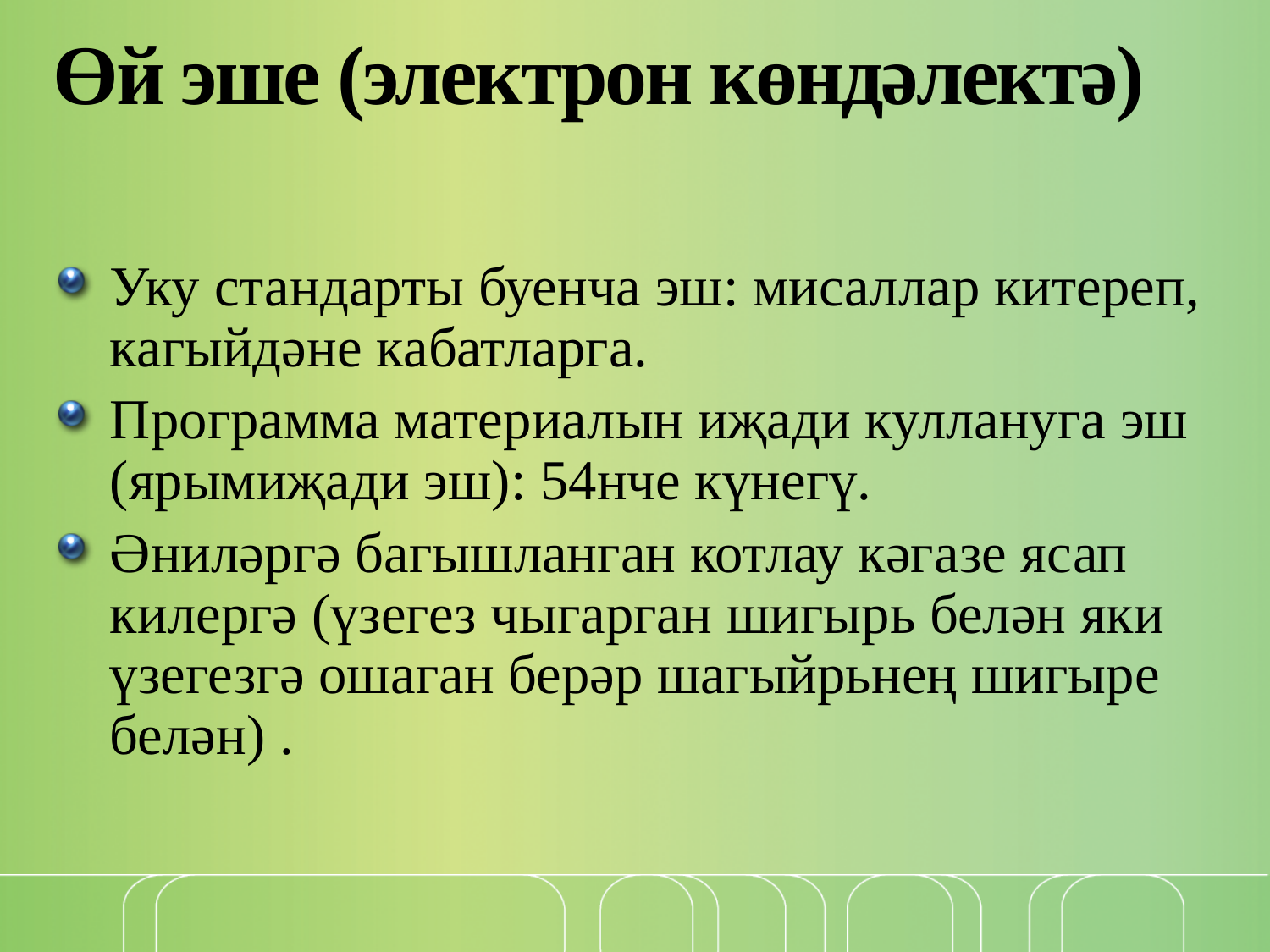

# Өй эше (электрон көндәлектә)

Уку стандарты буенча эш: мисаллар китереп, кагыйдәне кабатларга.
Программа материалын иҗади куллануга эш (ярымиҗади эш): 54нче күнегү.
Әниләргә багышланган котлау кәгазе ясап килергә (үзегез чыгарган шигырь белән яки үзегезгә ошаган берәр шагыйрьнең шигыре белән) .